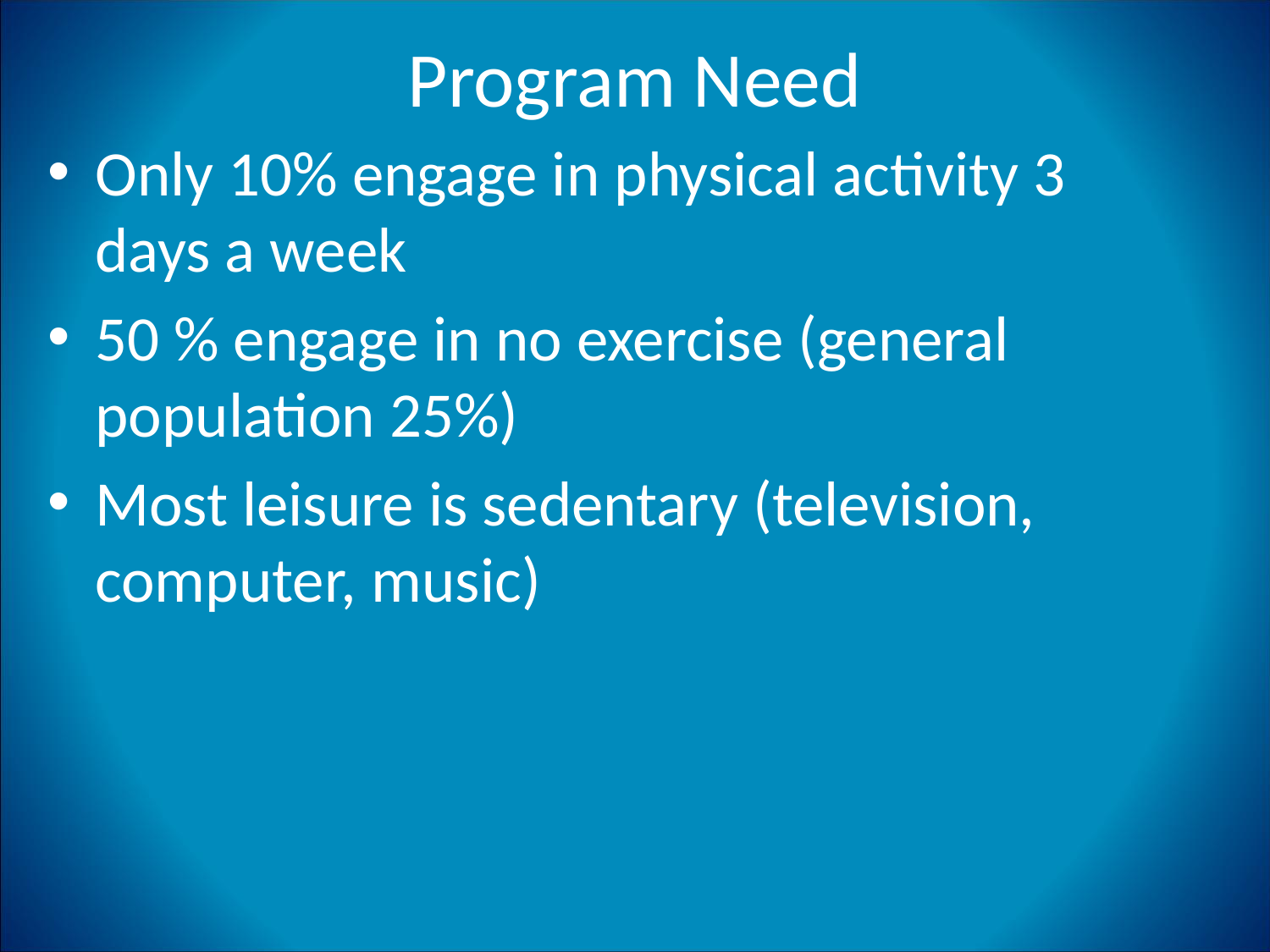

# Program Need
Only 10% engage in physical activity 3 days a week
50 % engage in no exercise (general population 25%)
Most leisure is sedentary (television, computer, music)